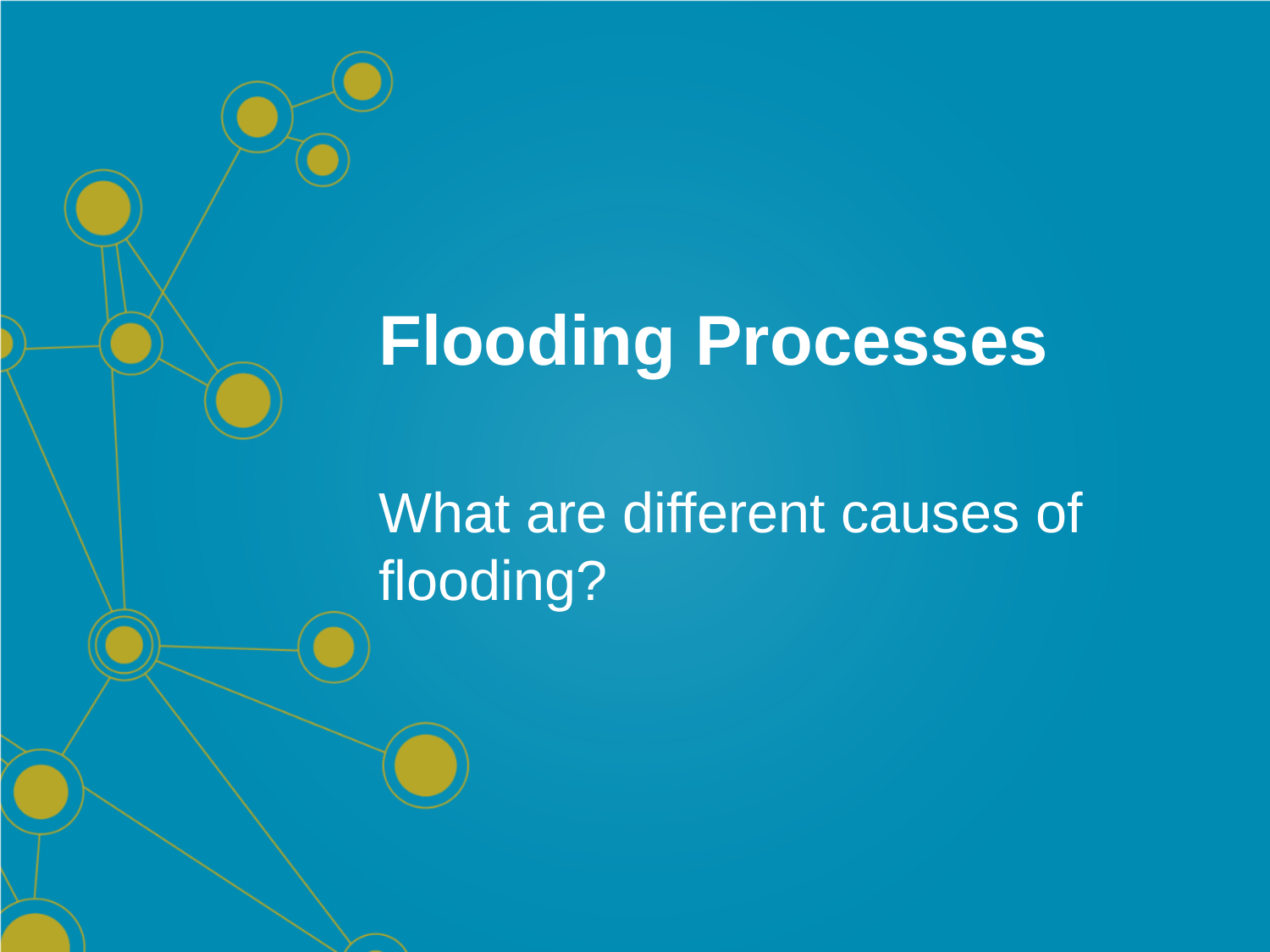

# Flooding Processes
What are different causes of flooding?